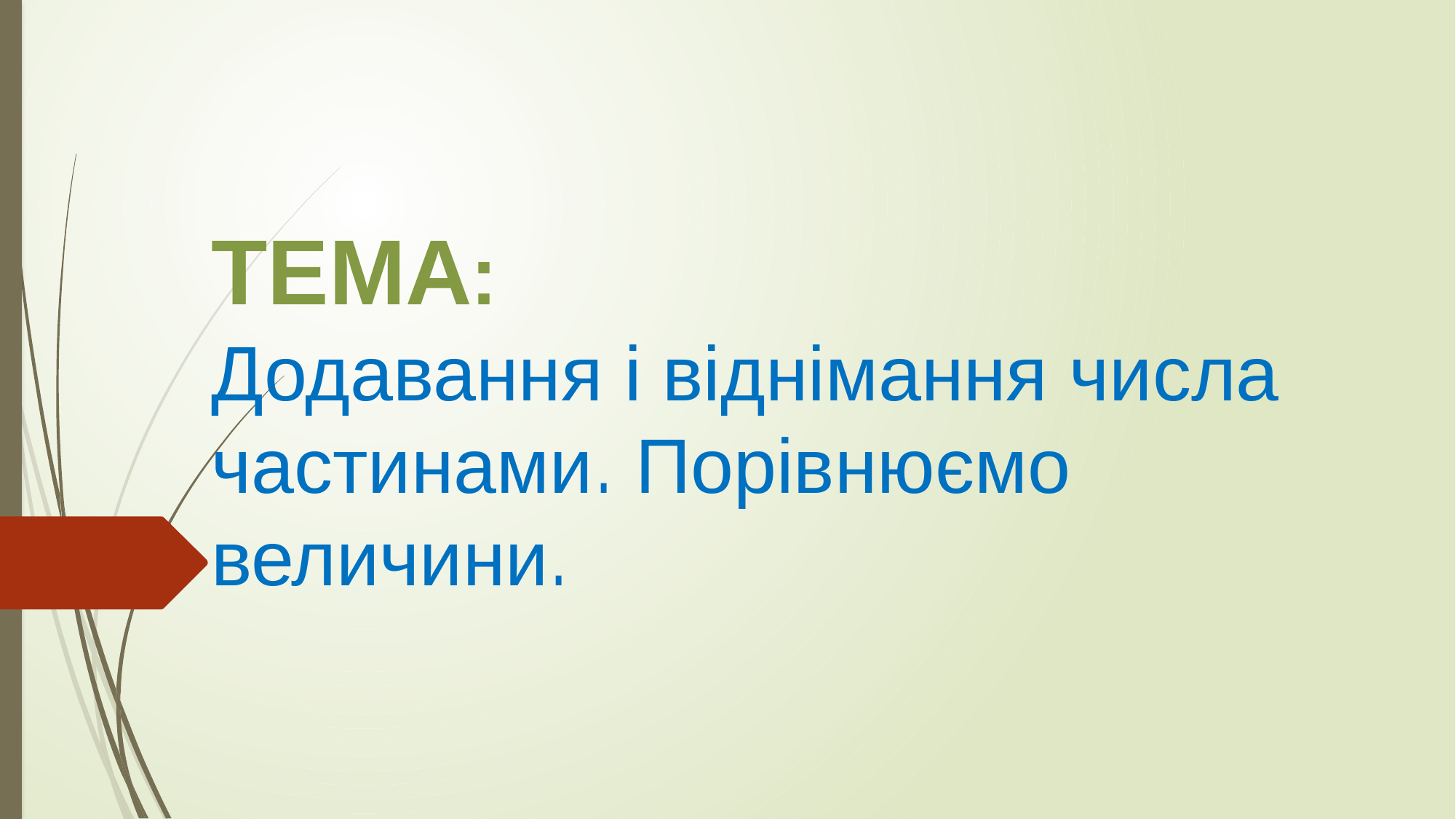

# ТЕМА: Додавання і віднімання числа частинами. Порівнюємо величини.